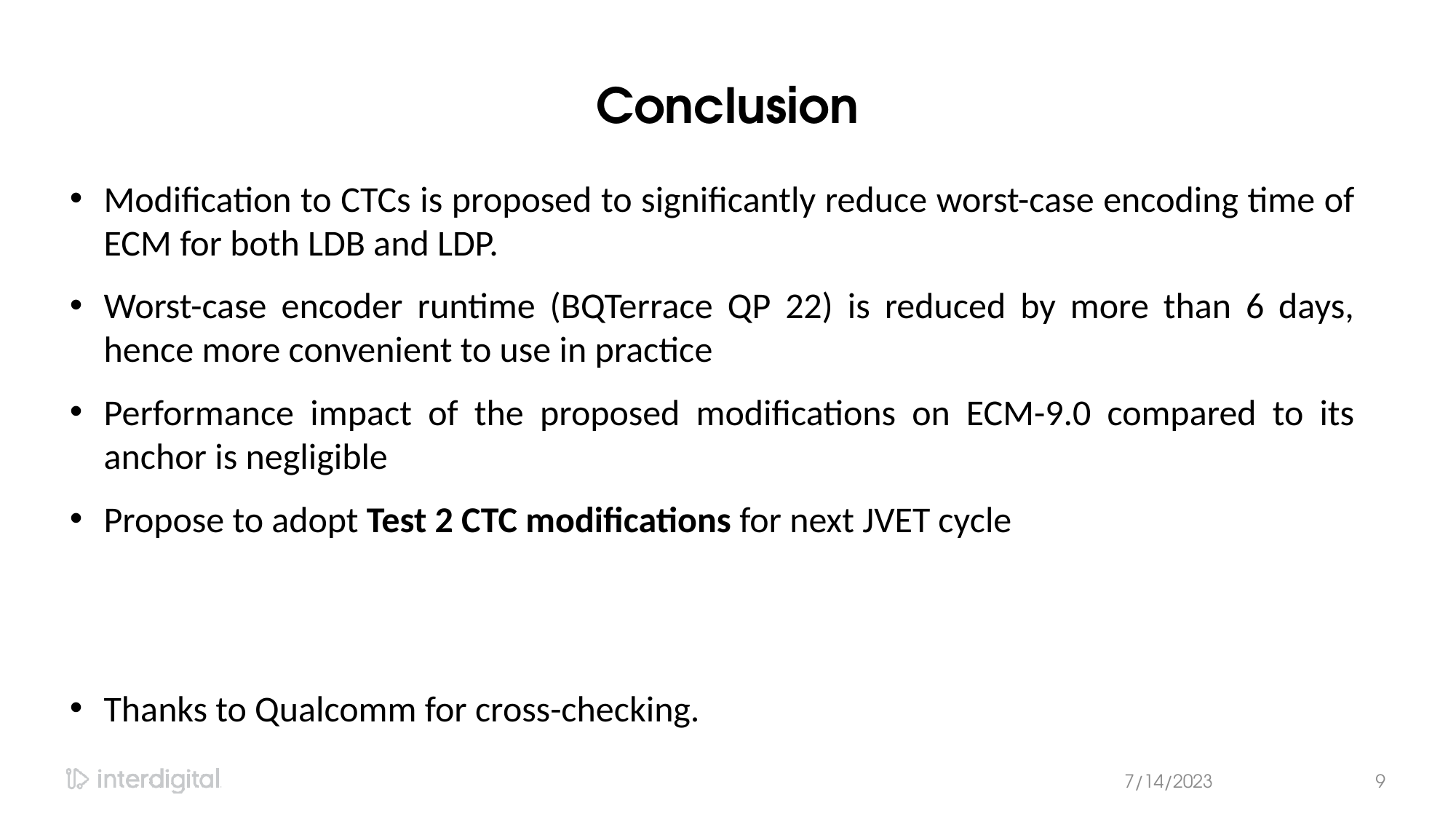

# Conclusion
Modification to CTCs is proposed to significantly reduce worst-case encoding time of ECM for both LDB and LDP.
Worst-case encoder runtime (BQTerrace QP 22) is reduced by more than 6 days, hence more convenient to use in practice
Performance impact of the proposed modifications on ECM-9.0 compared to its anchor is negligible
Propose to adopt Test 2 CTC modifications for next JVET cycle

Thanks to Qualcomm for cross-checking.

7/14/2023
9